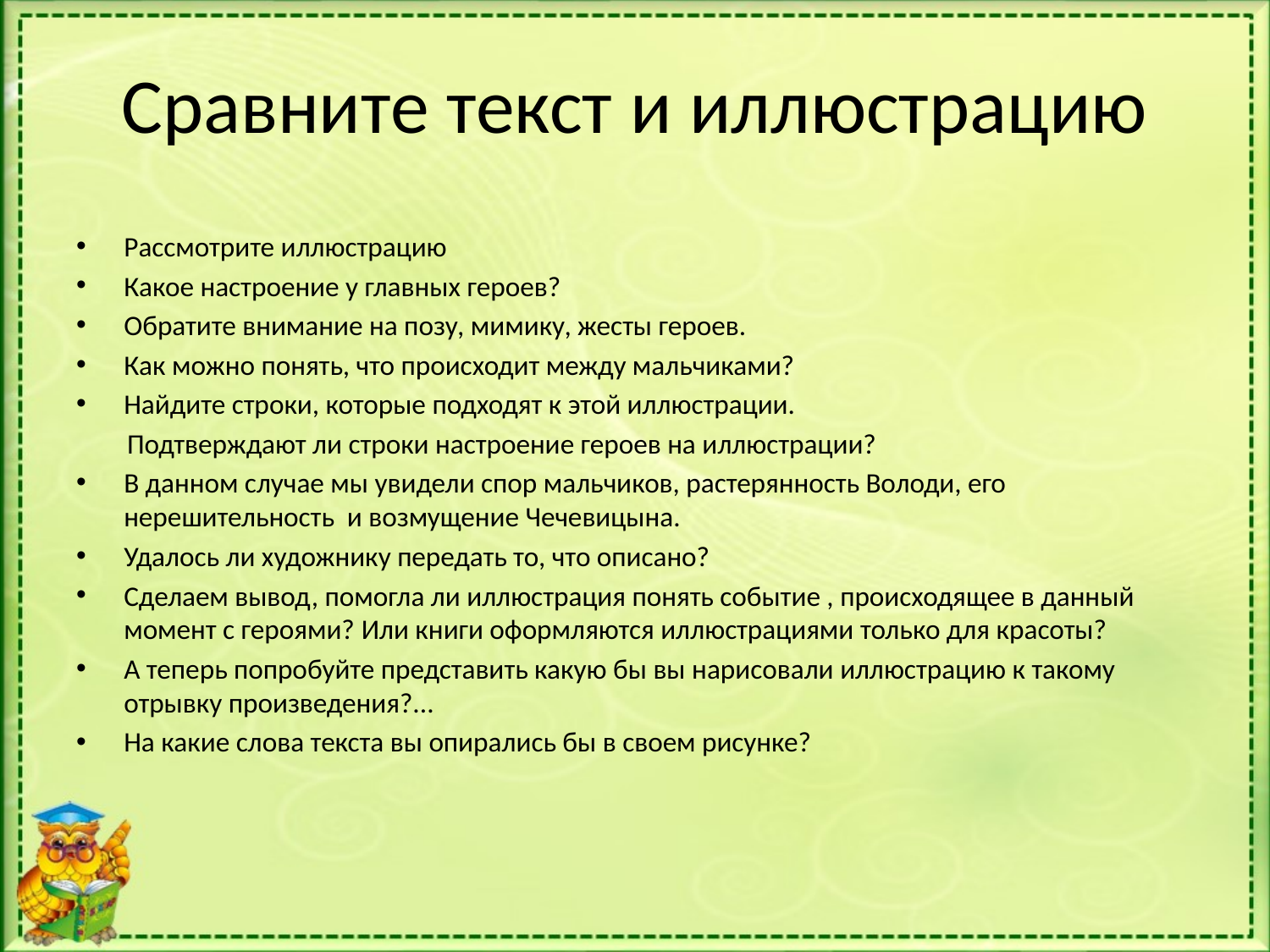

# Сравните текст и иллюстрацию
Рассмотрите иллюстрацию
Какое настроение у главных героев?
Обратите внимание на позу, мимику, жесты героев.
Как можно понять, что происходит между мальчиками?
Найдите строки, которые подходят к этой иллюстрации.
        Подтверждают ли строки настроение героев на иллюстрации?
В данном случае мы увидели спор мальчиков, растерянность Володи, его нерешительность  и возмущение Чечевицына.
Удалось ли художнику передать то, что описано?
Сделаем вывод, помогла ли иллюстрация понять событие , происходящее в данный момент с героями? Или книги оформляются иллюстрациями только для красоты?
А теперь попробуйте представить какую бы вы нарисовали иллюстрацию к такому отрывку произведения?...
На какие слова текста вы опирались бы в своем рисунке?